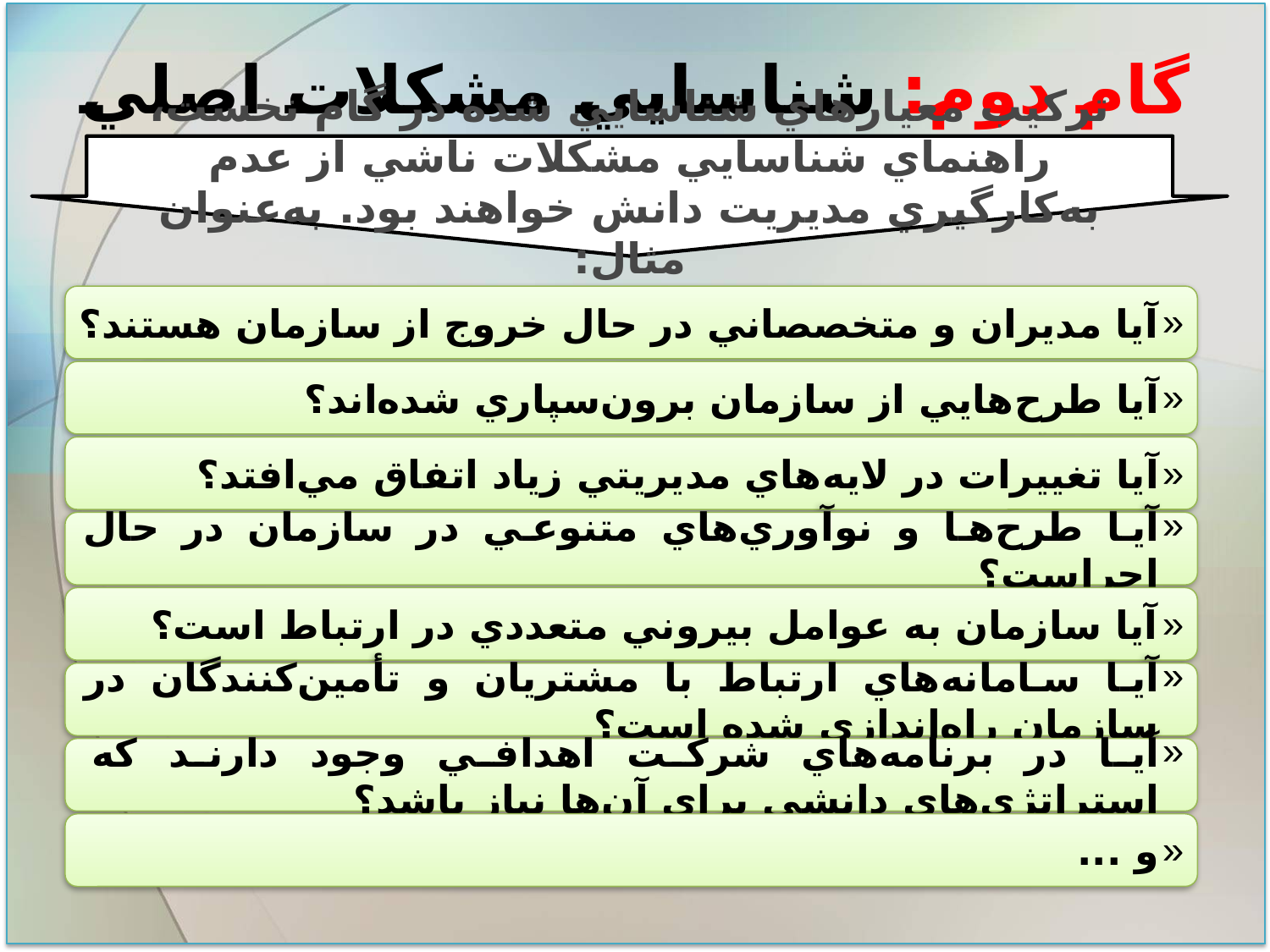

# گام دوم: شناسايي مشكلات اصلي
تركيب معيارهاي شناسايي شده در گام نخست، راهنماي شناسايي مشكلات ناشي از عدم به‌كارگيري مديريت دانش خواهند بود. به‌عنوان مثال:
آيا مديران و متخصصاني در حال خروج از سازمان هستند؟
آيا طرح‌هايي از سازمان برون‌سپاري شده‌اند؟
آيا تغييرات در لايه‌هاي مديريتي زياد اتفاق مي‌افتد؟
آيا طرح‌ها و نوآوري‌هاي متنوعي در سازمان در حال اجراست؟
آيا سازمان به عوامل بيروني متعددي در ارتباط است؟
آيا سامانه‌هاي ارتباط با مشتريان و تأمين‌كنندگان در سازمان راه‌اندازي شده است؟‌
آيا در برنامه‌هاي شركت اهدافي وجود دارند كه استراتژي‌هاي دانشي براي آن‌ها نياز باشد؟
و ...